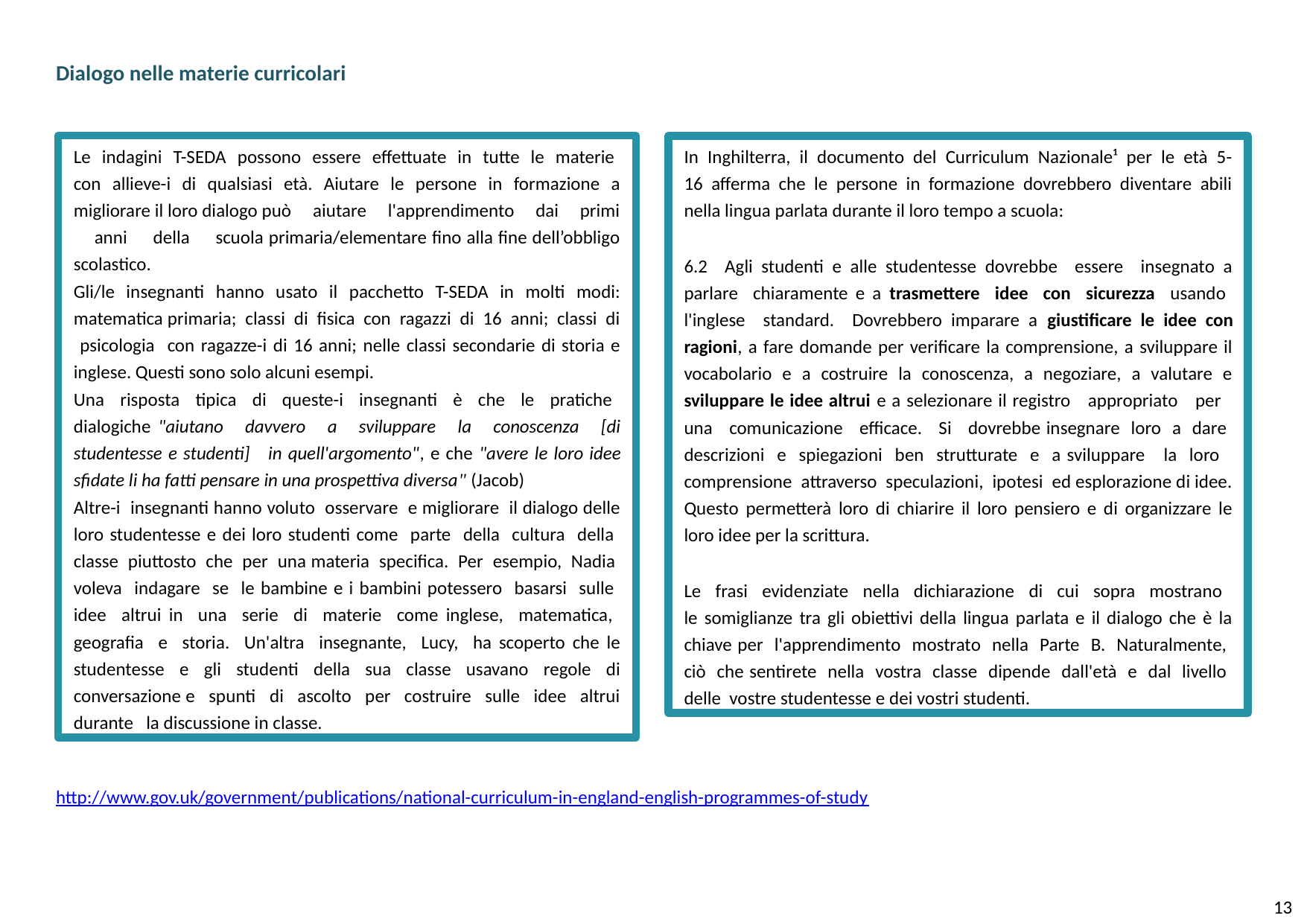

Dialogo nelle materie curricolari
Le  indagini  T-SEDA  possono  essere  effettuate  in  tutte  le  materie  con allieve-i di qualsiasi età. Aiutare le persone in formazione a migliorare il loro dialogo può     aiutare     l'apprendimento     dai     primi     anni     della     scuola primaria/elementare fino alla fine dell’obbligo scolastico.
Gli/le insegnanti hanno usato il pacchetto T-SEDA in molti modi: matematica primaria;  classi  di  fisica  con  ragazzi  di  16  anni;  classi  di  psicologia  con ragazze-i di 16 anni; nelle classi secondarie di storia e inglese. Questi sono solo alcuni esempi.
Una  risposta  tipica  di  queste-i  insegnanti  è  che  le  pratiche  dialogiche "aiutano   davvero   a   sviluppare   la   conoscenza   [di studentesse e studenti]   in quell'argomento", e che "avere le loro idee sfidate li ha fatti pensare in una prospettiva diversa" (Jacob)
Altre-i  insegnanti hanno voluto  osservare  e migliorare  il dialogo delle loro studentesse e dei loro studenti come  parte  della  cultura  della  classe  piuttosto  che  per  una materia  specifica.  Per  esempio,  Nadia  voleva  indagare  se  le bambine e i bambini potessero  basarsi  sulle  idee  altrui in  una  serie  di  materie  come inglese,  matematica,  geografia  e  storia.  Un'altra  insegnante,  Lucy,  ha scoperto che le studentesse e gli studenti della sua classe usavano regole di conversazione e   spunti   di   ascolto   per   costruire   sulle   idee   altrui durante   la discussione in classe.
In  Inghilterra,  il  documento  del  Curriculum  Nazionale¹  per  le  età  5-16 afferma che le persone in formazione dovrebbero diventare abili nella lingua parlata durante il loro tempo a scuola:

6.2  Agli studenti e alle studentesse dovrebbe  essere  insegnato a parlare  chiaramente e a trasmettere  idee  con  sicurezza  usando  l'inglese  standard.  Dovrebbero imparare a giustificare le idee con ragioni, a fare domande per verificare la comprensione, a sviluppare il vocabolario e a costruire la conoscenza, a negoziare, a valutare e sviluppare le idee altrui e a selezionare il registro   appropriato   per   una   comunicazione   efficace.   Si   dovrebbe insegnare  loro  a  dare  descrizioni  e  spiegazioni  ben  strutturate  e  a sviluppare   la  loro   comprensione  attraverso  speculazioni,  ipotesi  ed esplorazione di idee. Questo permetterà loro di chiarire il loro pensiero e di organizzare le loro idee per la scrittura.

Le   frasi   evidenziate   nella   dichiarazione   di   cui   sopra   mostrano   le somiglianze tra gli obiettivi della lingua parlata e il dialogo che è la chiave per  l'apprendimento  mostrato  nella  Parte  B.  Naturalmente,  ciò  che sentirete  nella  vostra  classe  dipende  dall'età  e  dal  livello  delle  vostre studentesse e dei vostri studenti.
http://www.gov.uk/government/publications/national-curriculum-in-england-english-programmes-of-study
13